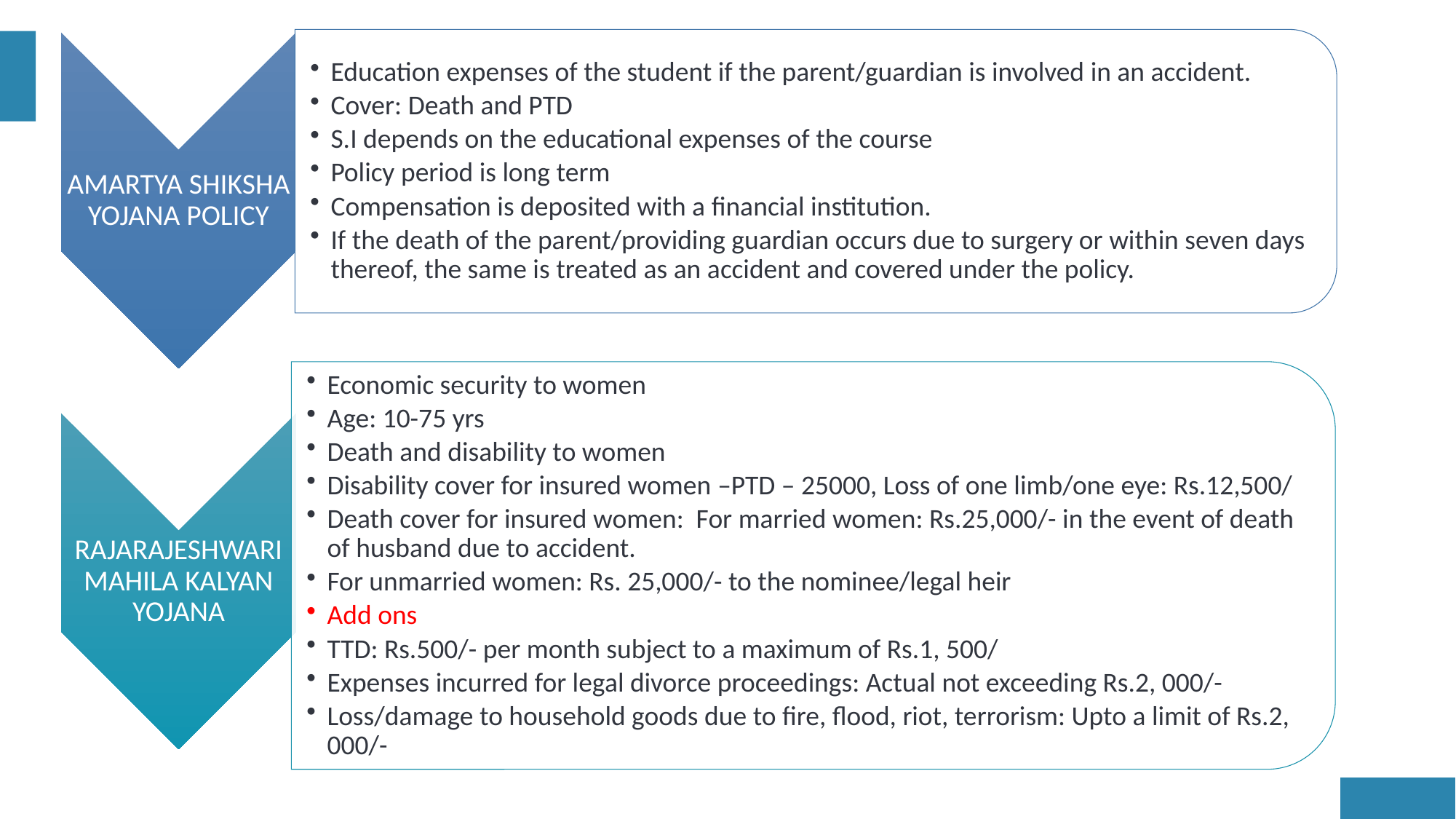

AMARTYA SHIKSHA YOJANA POLICY
Education expenses of the student if the parent/guardian is involved in an accident.
Cover: Death and PTD
S.I depends on the educational expenses of the course
Policy period is long term
Compensation is deposited with a financial institution.
If the death of the parent/providing guardian occurs due to surgery or within seven days thereof, the same is treated as an accident and covered under the policy.
RAJARAJESHWARI MAHILA KALYAN YOJANA
Economic security to women
Age: 10-75 yrs
Death and disability to women
Disability cover for insured women –PTD – 25000, Loss of one limb/one eye: Rs.12,500/
Death cover for insured women:  For married women: Rs.25,000/- in the event of death of husband due to accident.
For unmarried women: Rs. 25,000/- to the nominee/legal heir
Add ons
TTD: Rs.500/- per month subject to a maximum of Rs.1, 500/
Expenses incurred for legal divorce proceedings: Actual not exceeding Rs.2, 000/-
Loss/damage to household goods due to fire, flood, riot, terrorism: Upto a limit of Rs.2, 000/-